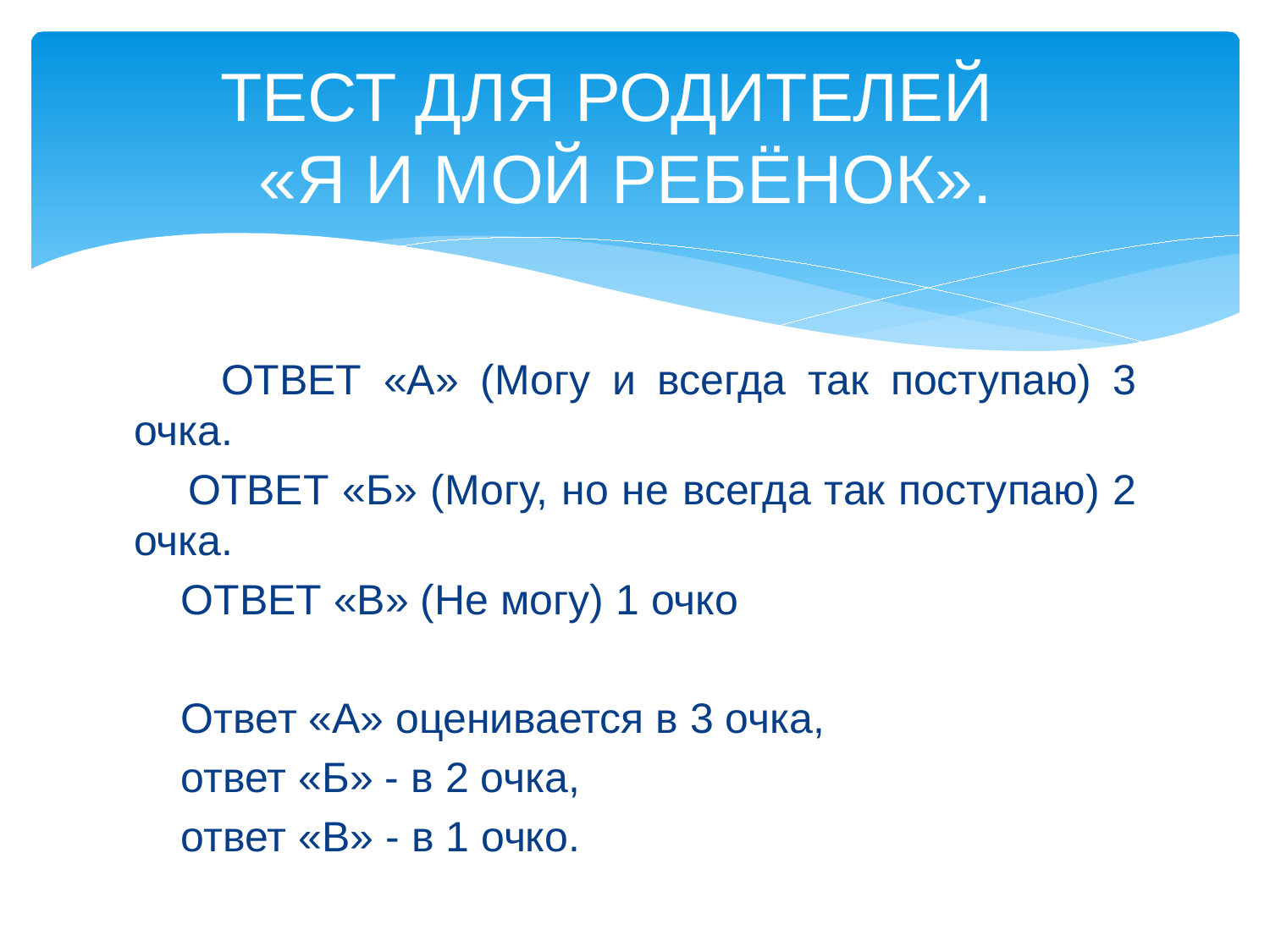

# ТЕСТ ДЛЯ РОДИТЕЛЕЙ «Я И МОЙ РЕБЁНОК».
    ОТВЕТ «А» (Могу и всегда так поступаю) 3 очка.
    ОТВЕТ «Б» (Могу, но не всегда так поступаю) 2 очка.
    ОТВЕТ «В» (Не могу) 1 очко

    Ответ «А» оценивается в 3 очка,
    ответ «Б» - в 2 очка,
    ответ «В» - в 1 очко.